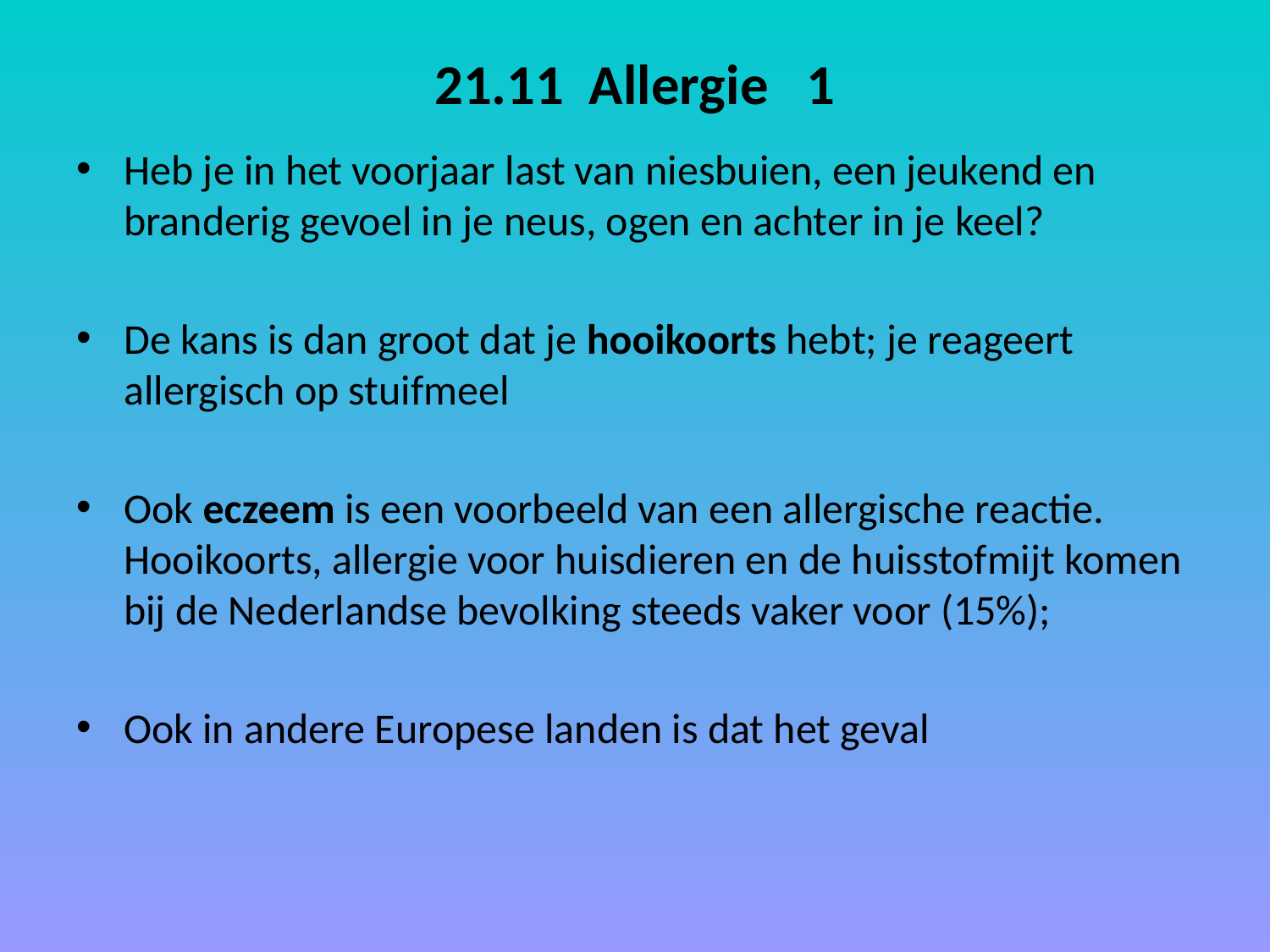

# 21.11  Allergie   1
Heb je in het voorjaar last van niesbuien, een jeukend en branderig gevoel in je neus, ogen en achter in je keel?

De kans is dan groot dat je hooikoorts hebt; je reageert allergisch op stuifmeel

Ook eczeem is een voorbeeld van een allergische reactie. Hooikoorts, allergie voor huisdieren en de huisstofmijt komen bij de Nederlandse bevolking steeds vaker voor (15%);

Ook in andere Europese landen is dat het geval